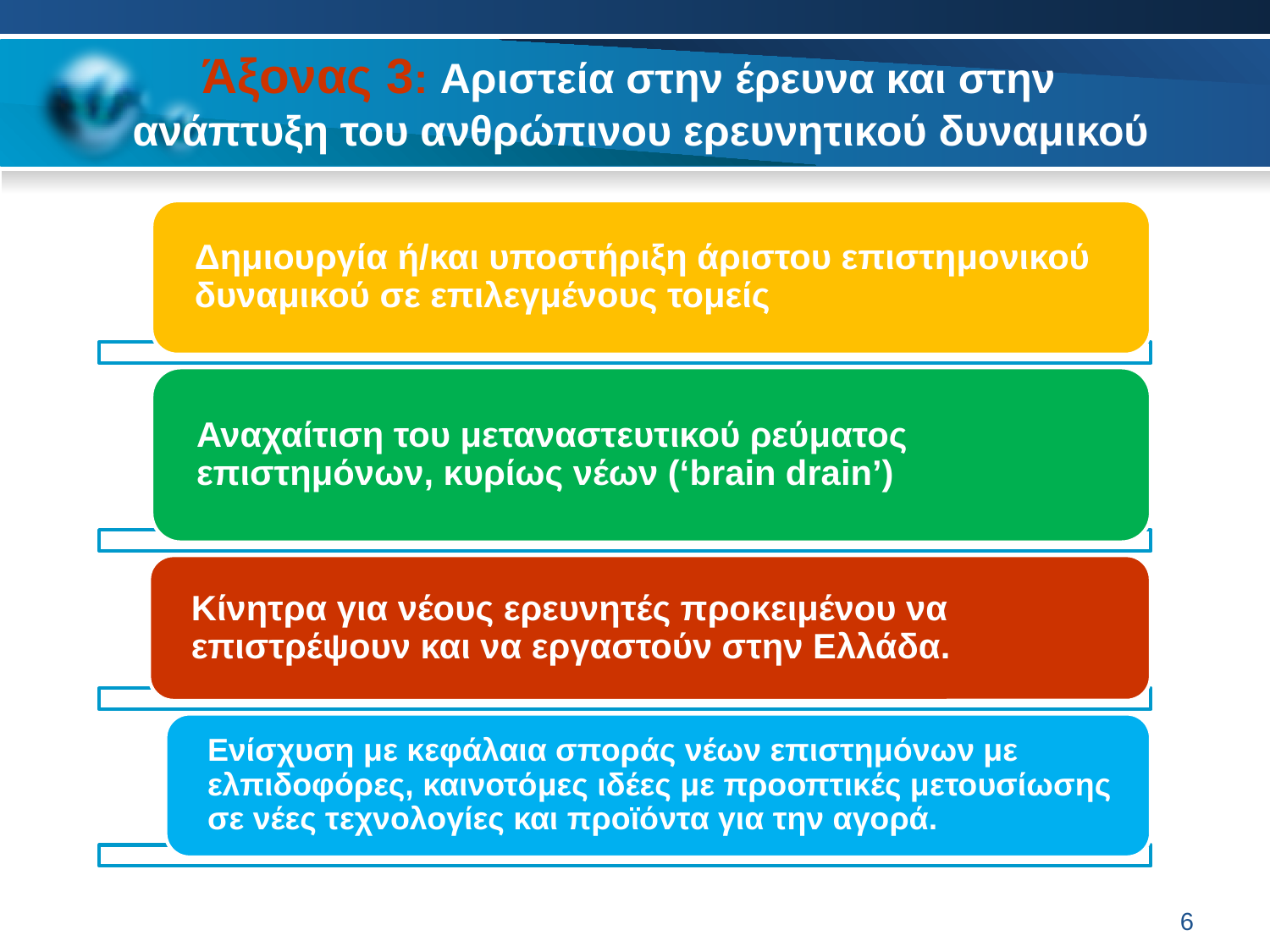

# Άξονας 3: Αριστεία στην έρευνα και στην ανάπτυξη του ανθρώπινου ερευνητικού δυναμικού
Δημιουργία ή/και υποστήριξη άριστου επιστημονικού δυναμικού σε επιλεγμένους τομείς
Αναχαίτιση του μεταναστευτικού ρεύματος επιστημόνων, κυρίως νέων (‘brain drain’)
Κίνητρα για νέους ερευνητές προκειμένου να επιστρέψουν και να εργαστούν στην Ελλάδα.
Ενίσχυση με κεφάλαια σποράς νέων επιστημόνων με ελπιδοφόρες, καινοτόμες ιδέες με προοπτικές μετουσίωσης σε νέες τεχνολογίες και προϊόντα για την αγορά.
6